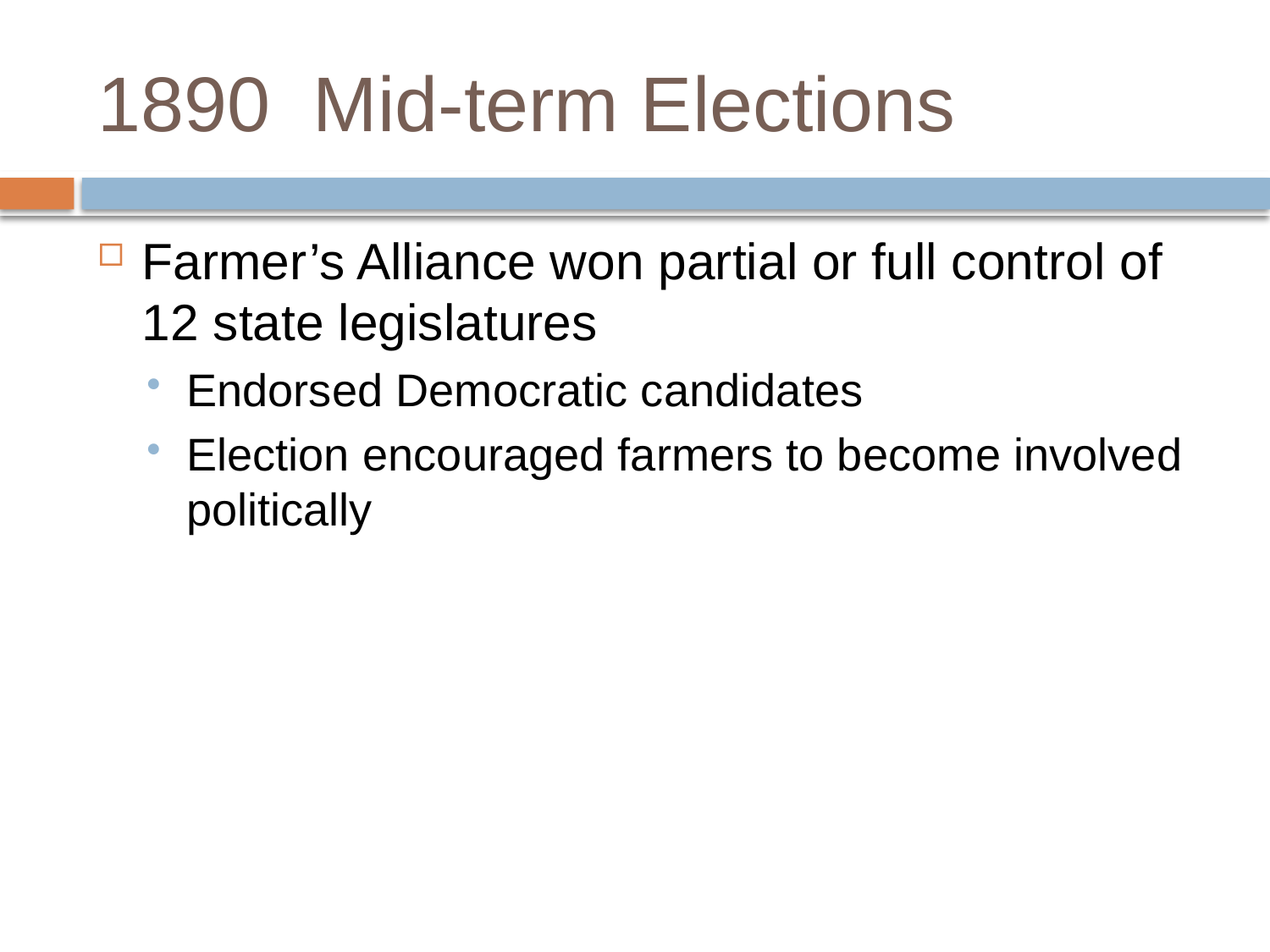

# 1890  Mid-term Elections
Farmer’s Alliance won partial or full control of 12 state legislatures
Endorsed Democratic candidates
Election encouraged farmers to become involved politically